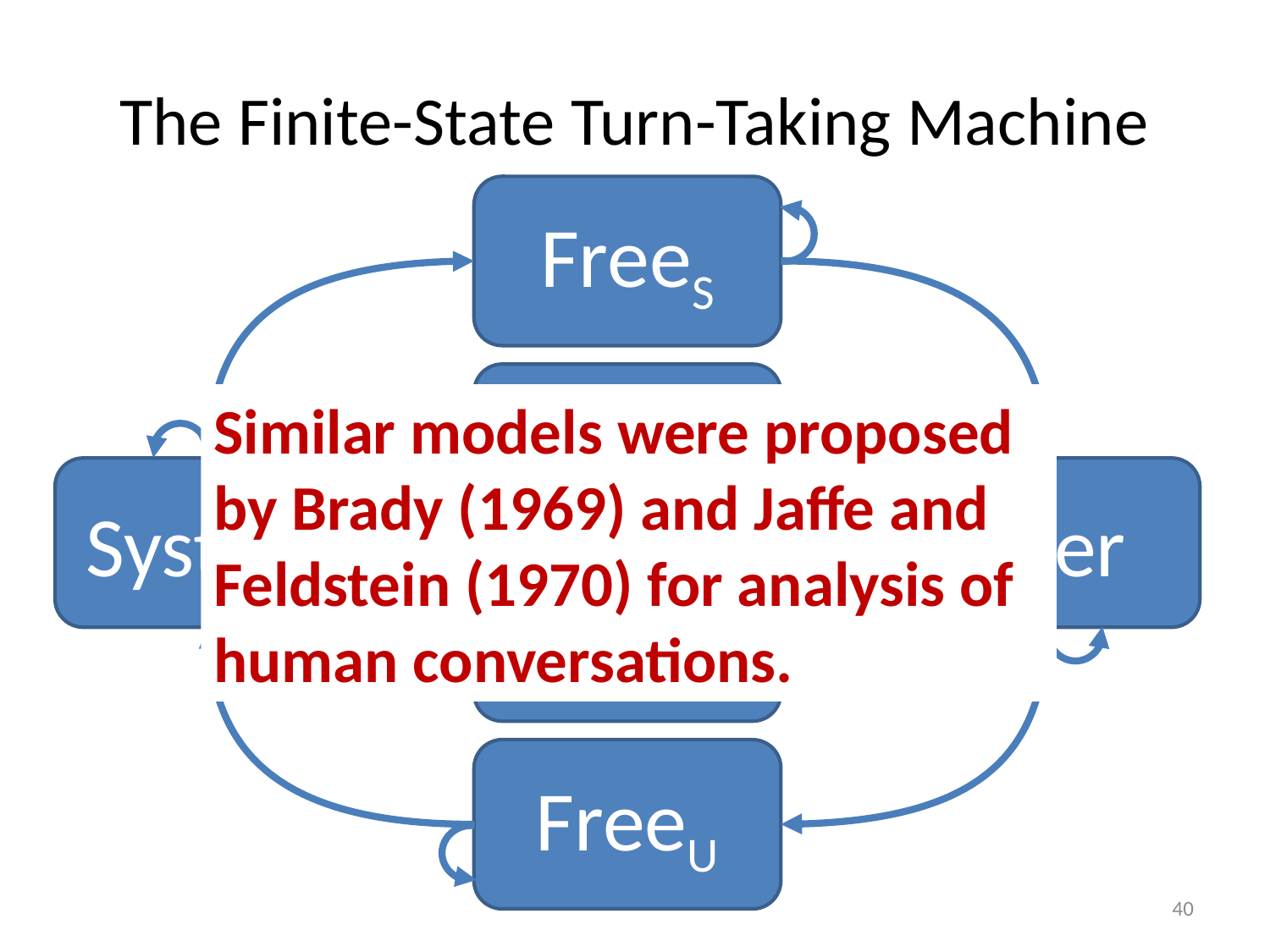

# The Finite-State Turn-Taking Machine
FreeS
BothS
BothU
FreeU

Similar models were proposed by Brady (1969) and Jaffe and Feldstein (1970) for analysis of human conversations.

System
User

40